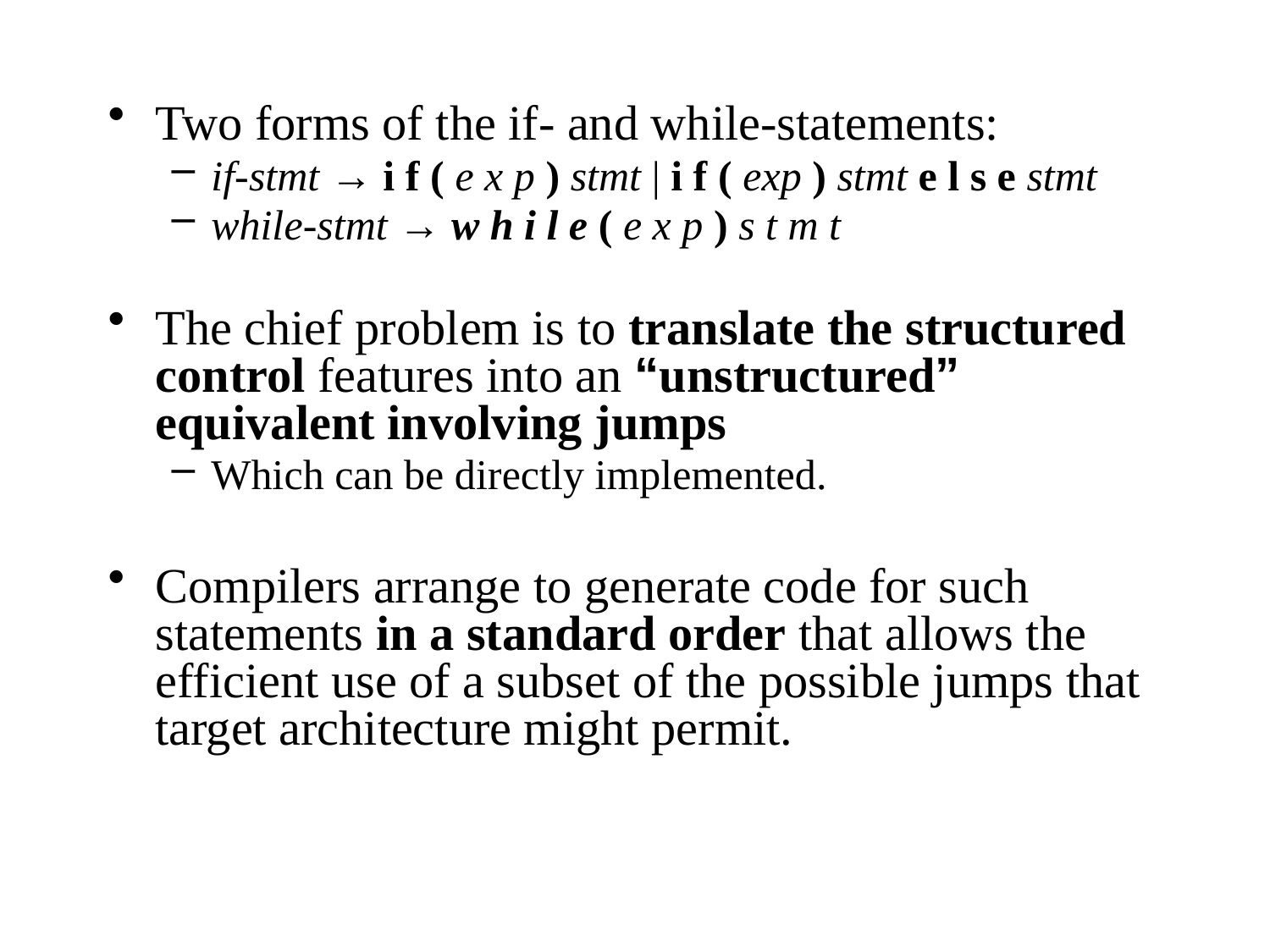

Two forms of the if- and while-statements:
if-stmt → i f ( e x p ) stmt | i f ( exp ) stmt e l s e stmt
while-stmt → w h i l e ( e x p ) s t m t

The chief problem is to translate the structured control features into an “unstructured” equivalent involving jumps
Which can be directly implemented.

Compilers arrange to generate code for such statements in a standard order that allows the efficient use of a subset of the possible jumps that target architecture might permit.